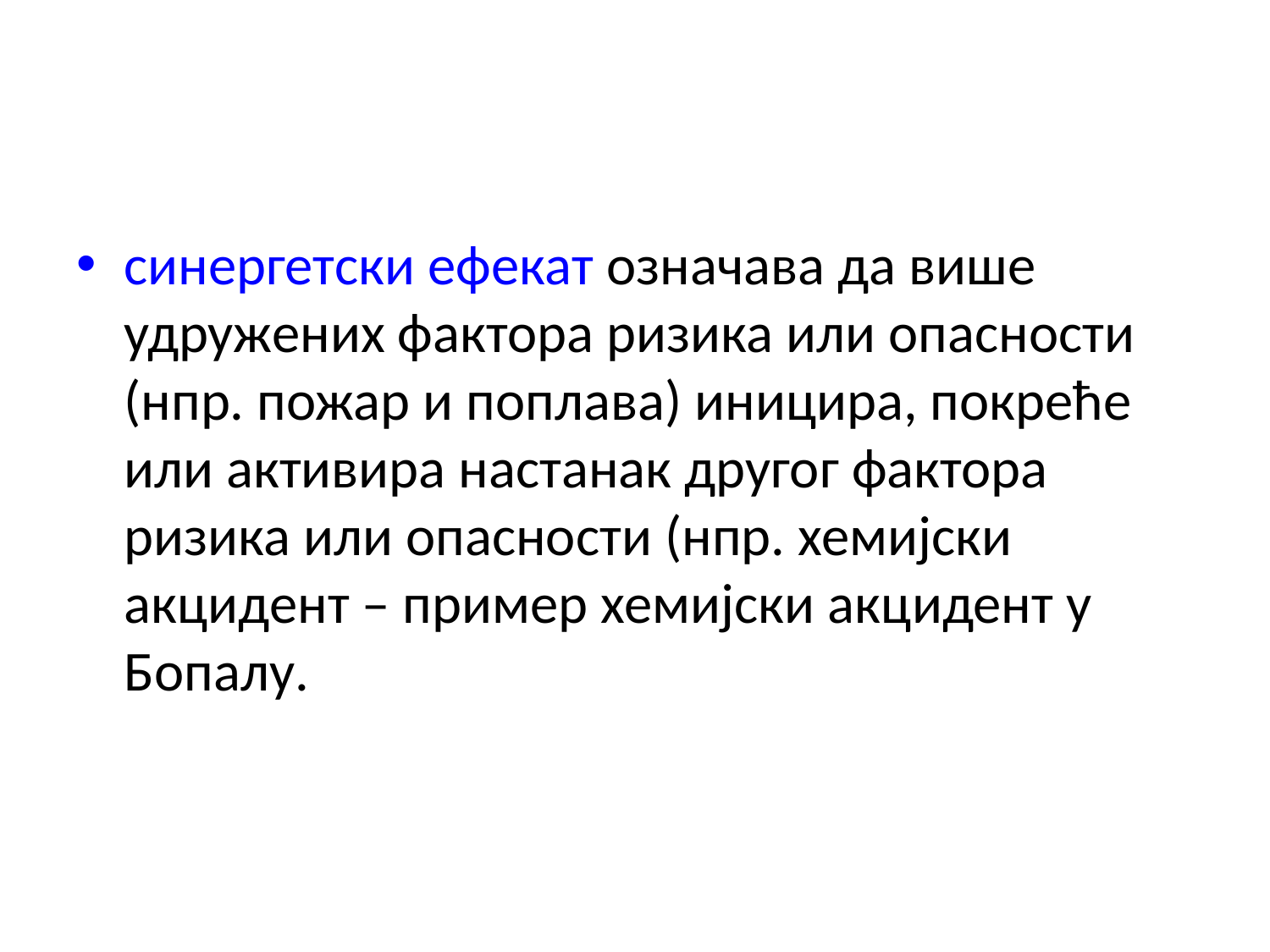

#
синергетски ефекат означава да више удружених фактора ризика или опасности (нпр. пожар и поплава) иницира, покреће или активира настанак другог фактора ризика или опасности (нпр. хемијски акцидент – пример хемијски акцидент у Бопалу.